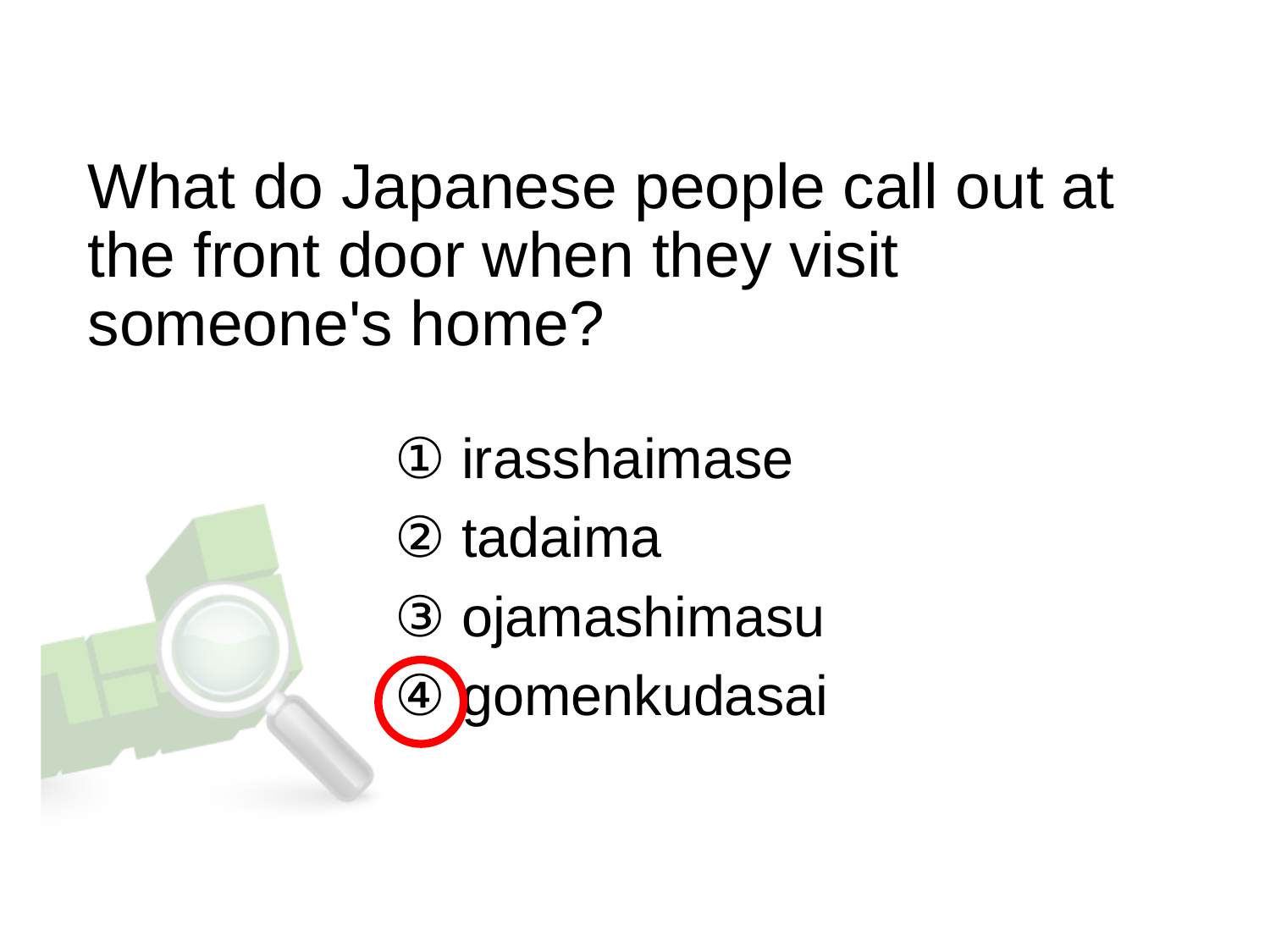

What do Japanese people call out at the front door when they visit someone's home?
① irasshaimase
② tadaima
③ ojamashimasu
④ gomenkudasai